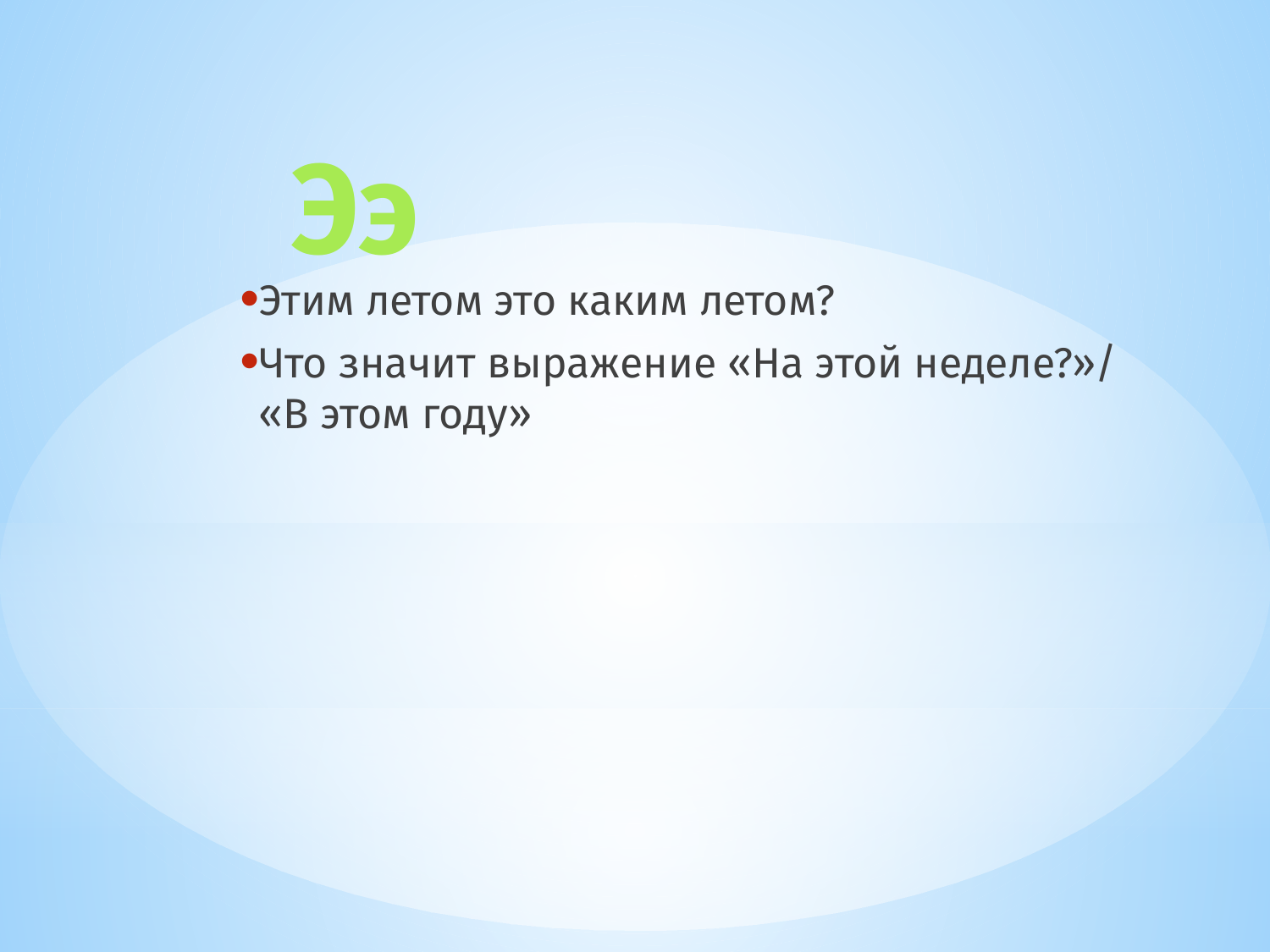

Ээ
Этим летом это каким летом?
Что значит выражение «На этой неделе?»/ «В этом году»